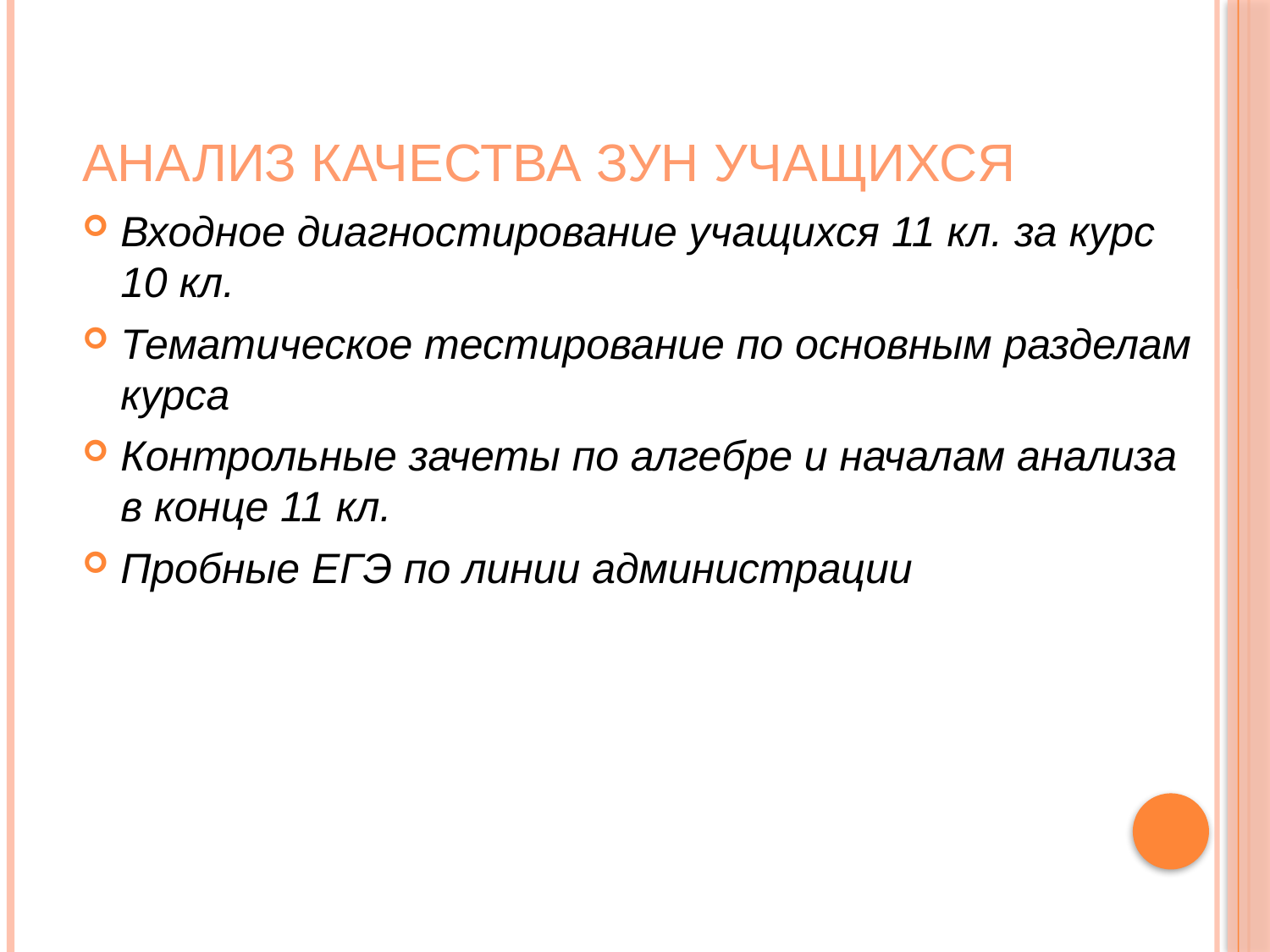

# Анализ качества ЗУН учащихся
Входное диагностирование учащихся 11 кл. за курс 10 кл.
Тематическое тестирование по основным разделам курса
Контрольные зачеты по алгебре и началам анализа в конце 11 кл.
Пробные ЕГЭ по линии администрации